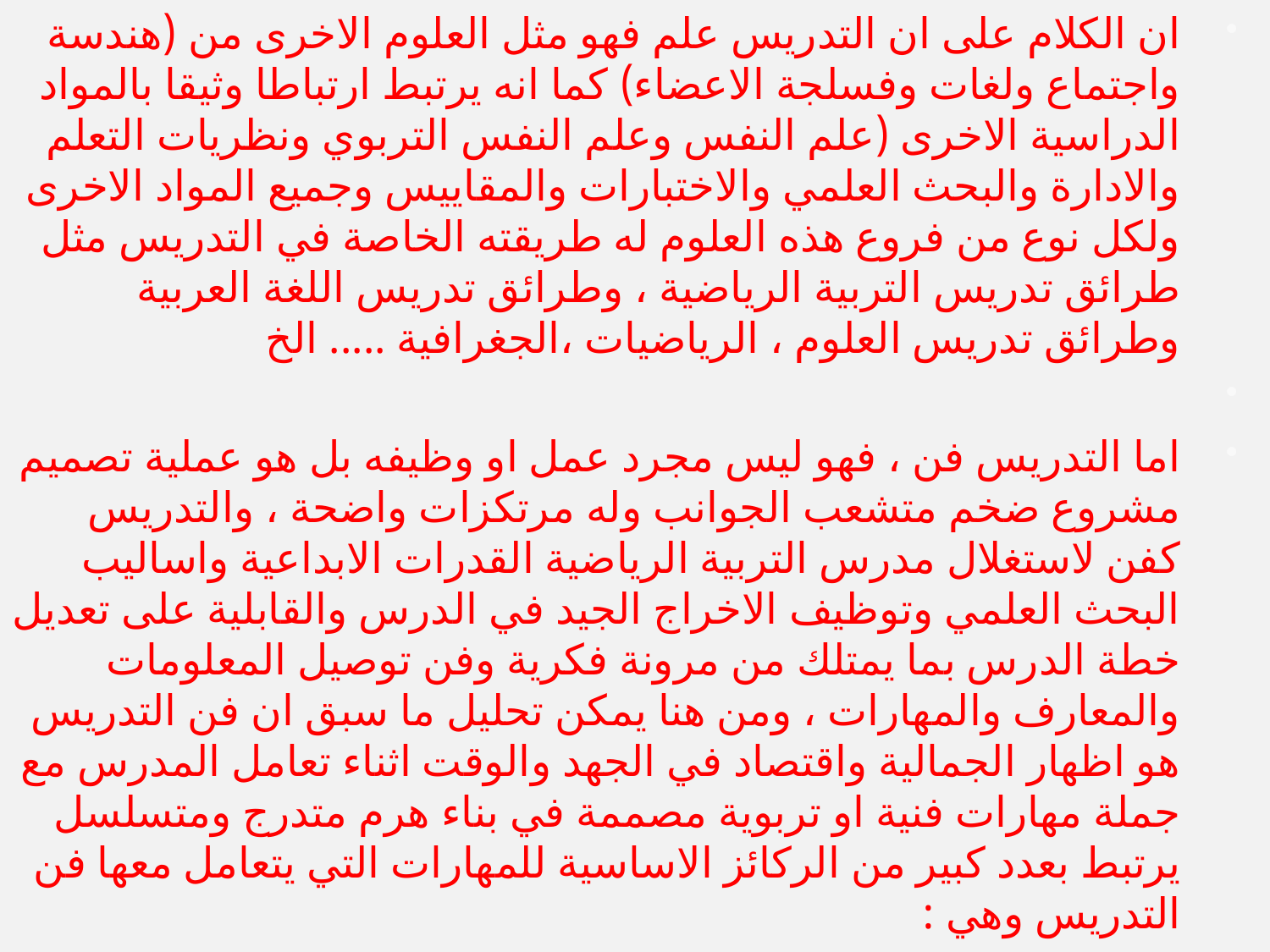

ان الكلام على ان التدريس علم فهو مثل العلوم الاخرى من (هندسة واجتماع ولغات وفسلجة الاعضاء) كما انه يرتبط ارتباطا وثيقا بالمواد الدراسية الاخرى (علم النفس وعلم النفس التربوي ونظريات التعلم والادارة والبحث العلمي والاختبارات والمقاييس وجميع المواد الاخرى ولكل نوع من فروع هذه العلوم له طريقته الخاصة في التدريس مثل طرائق تدريس التربية الرياضية ، وطرائق تدريس اللغة العربية وطرائق تدريس العلوم ، الرياضيات ،الجغرافية ..... الخ

اما التدريس فن ، فهو ليس مجرد عمل او وظيفه بل هو عملية تصميم مشروع ضخم متشعب الجوانب وله مرتكزات واضحة ، والتدريس كفن لاستغلال مدرس التربية الرياضية القدرات الابداعية واساليب البحث العلمي وتوظيف الاخراج الجيد في الدرس والقابلية على تعديل خطة الدرس بما يمتلك من مرونة فكرية وفن توصيل المعلومات والمعارف والمهارات ، ومن هنا يمكن تحليل ما سبق ان فن التدريس هو اظهار الجمالية واقتصاد في الجهد والوقت اثناء تعامل المدرس مع جملة مهارات فنية او تربوية مصممة في بناء هرم متدرج ومتسلسل يرتبط بعدد كبير من الركائز الاساسية للمهارات التي يتعامل معها فن التدريس وهي :